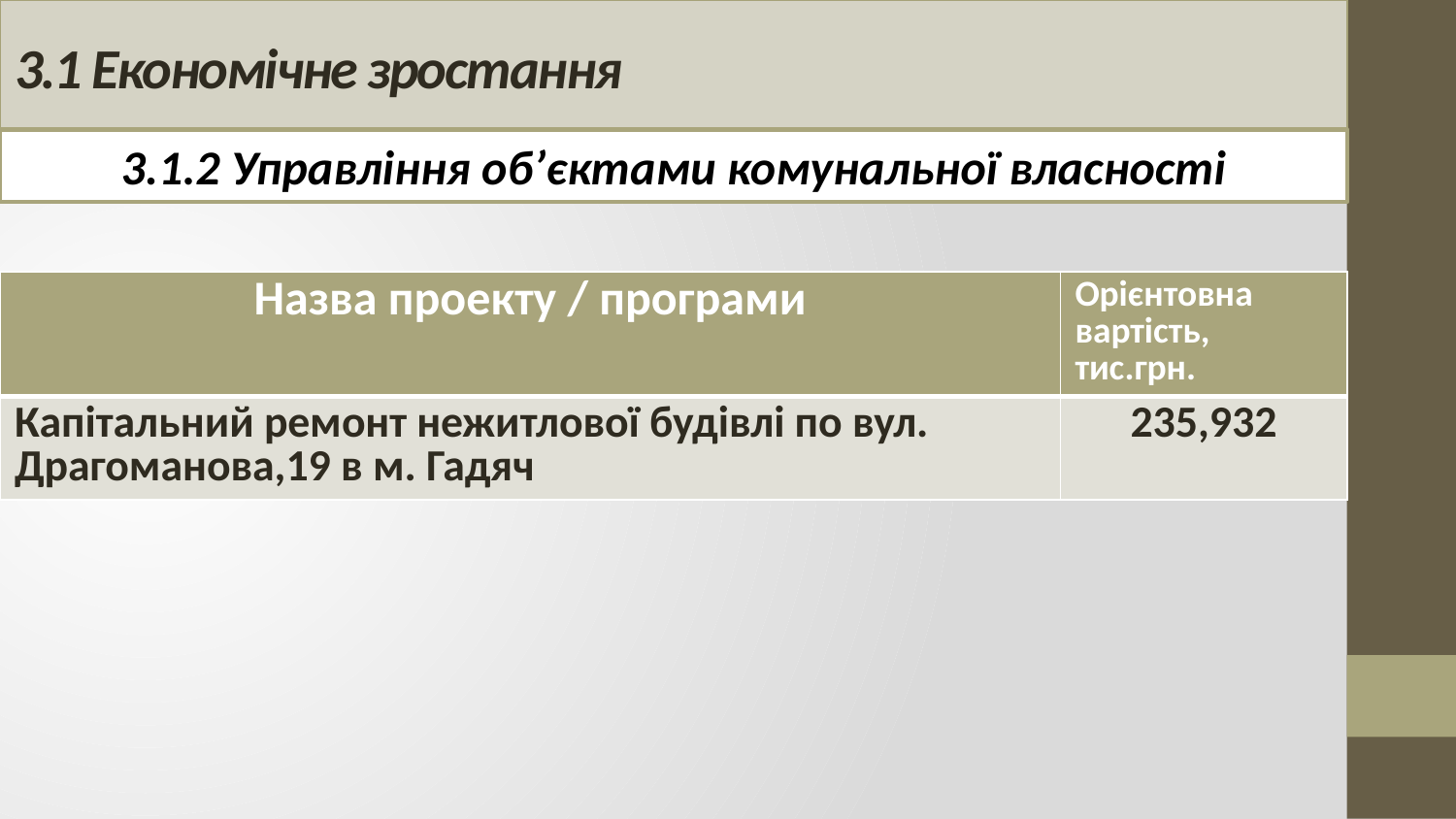

# 3.1 Економічне зростання
3.1.2 Управління об’єктами комунальної власності
| Назва проекту / програми | Орієнтовна вартість, тис.грн. |
| --- | --- |
| Капітальний ремонт нежитлової будівлі по вул. Драгоманова,19 в м. Гадяч | 235,932 |